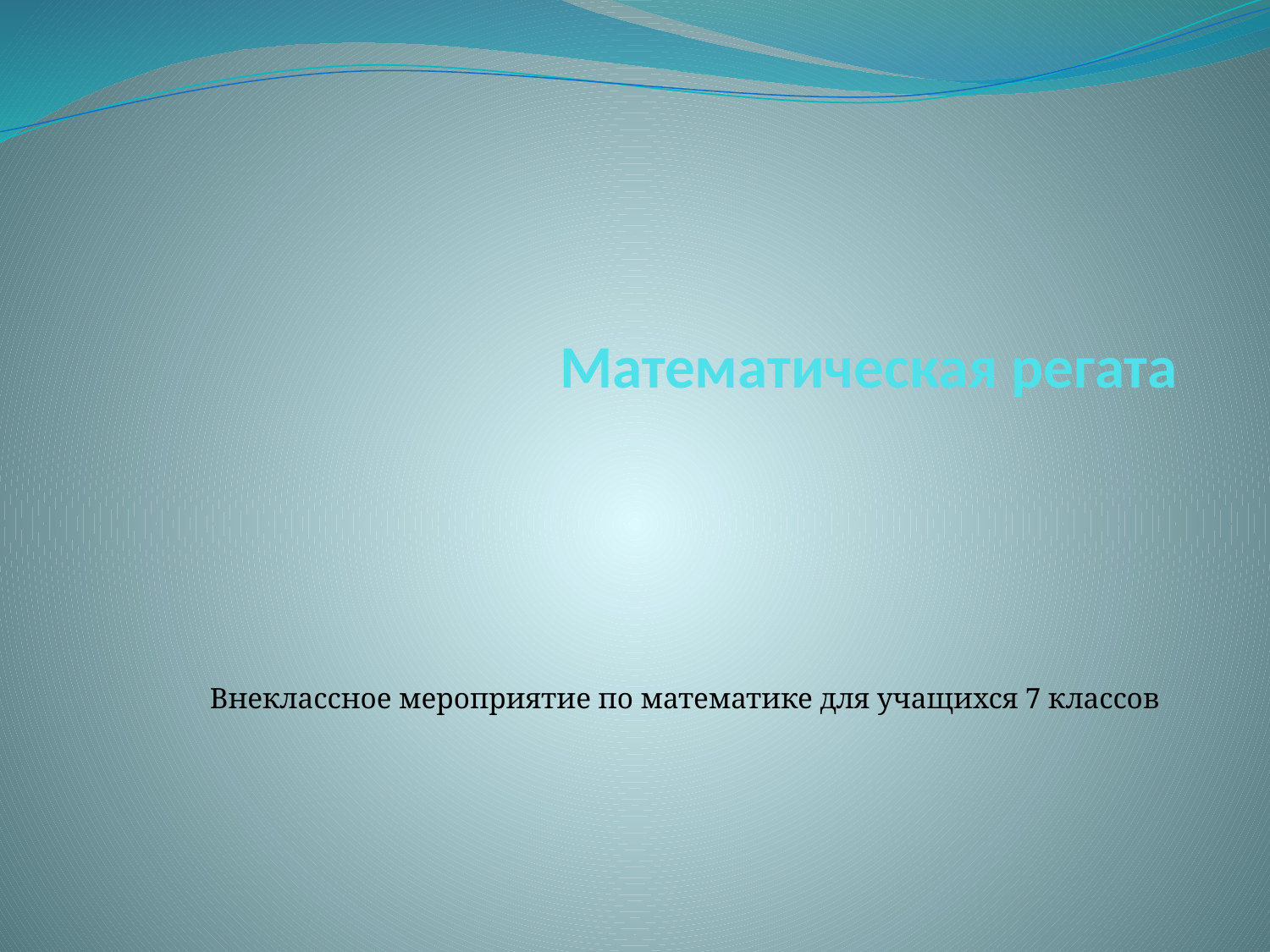

# Математическая регата
Внеклассное мероприятие по математике для учащихся 7 классов